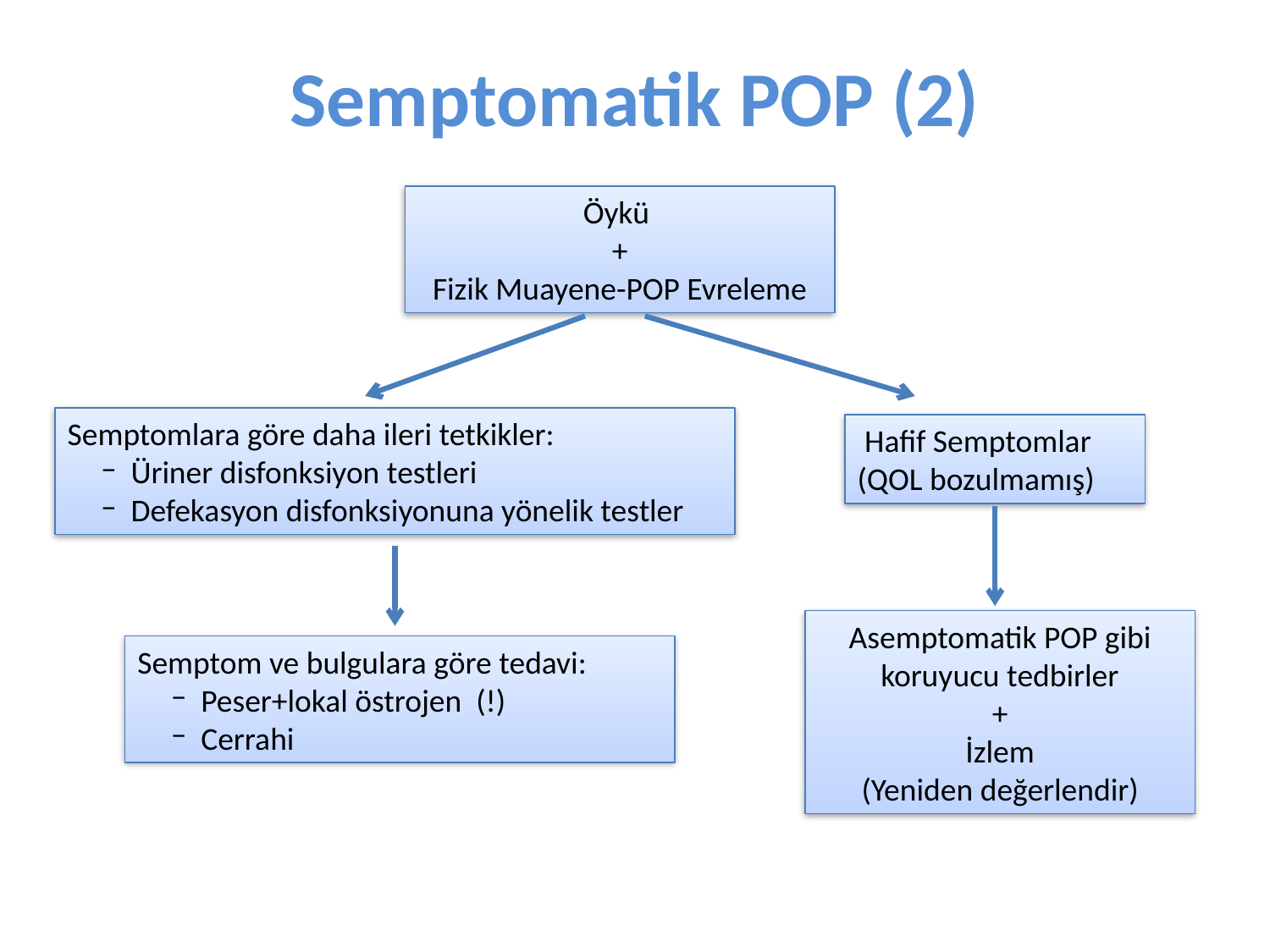

# Semptomatik POP (2)
Öykü
+
Fizik Muayene-POP Evreleme
Semptomlara göre daha ileri tetkikler:
Üriner disfonksiyon testleri
Defekasyon disfonksiyonuna yönelik testler
 Hafif Semptomlar
(QOL bozulmamış)
Asemptomatik POP gibi koruyucu tedbirler
+
İzlem
(Yeniden değerlendir)
Semptom ve bulgulara göre tedavi:
Peser+lokal östrojen  (!)
Cerrahi